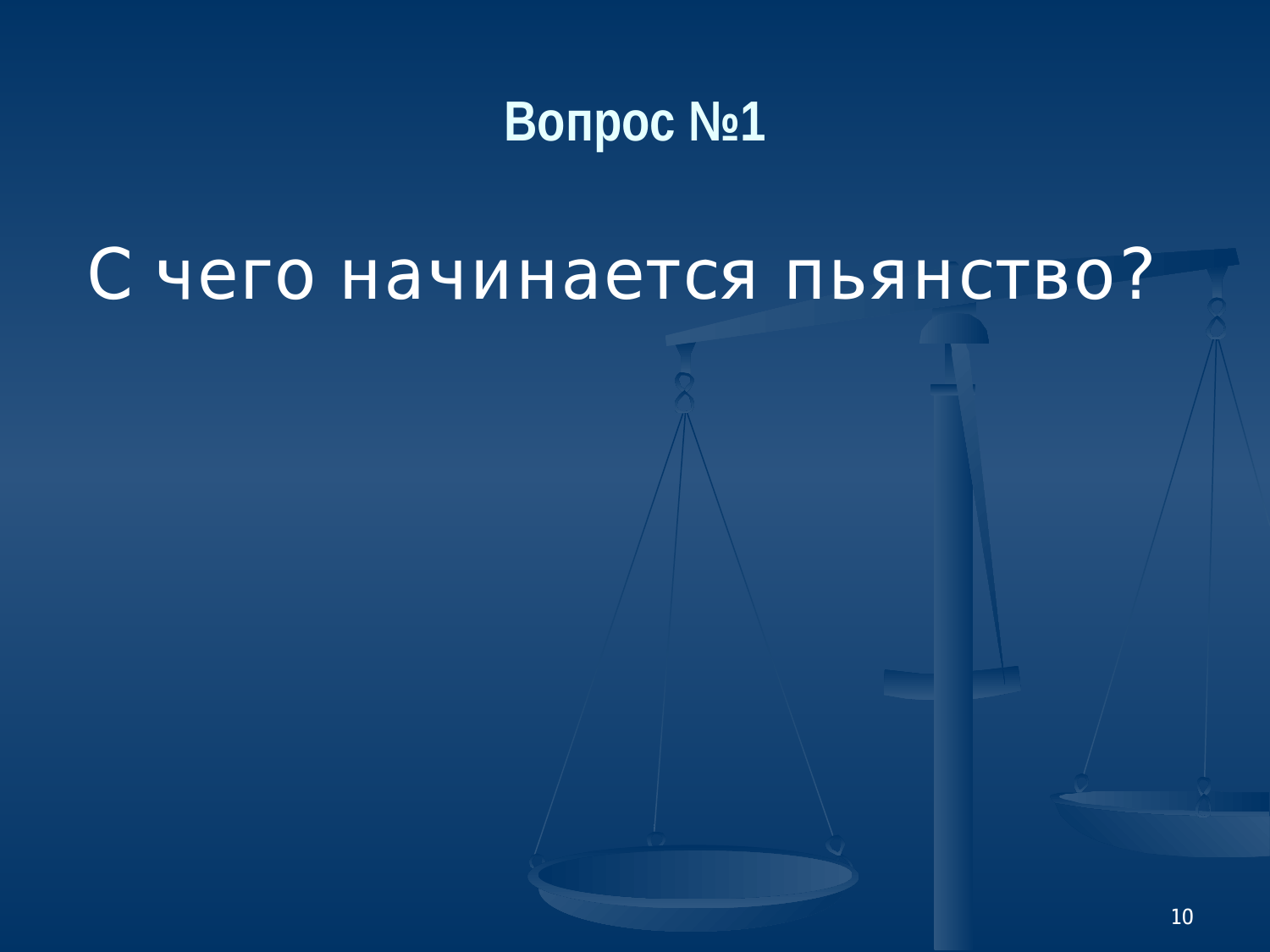

# Вопрос №1
С чего начинается пьянство?
10